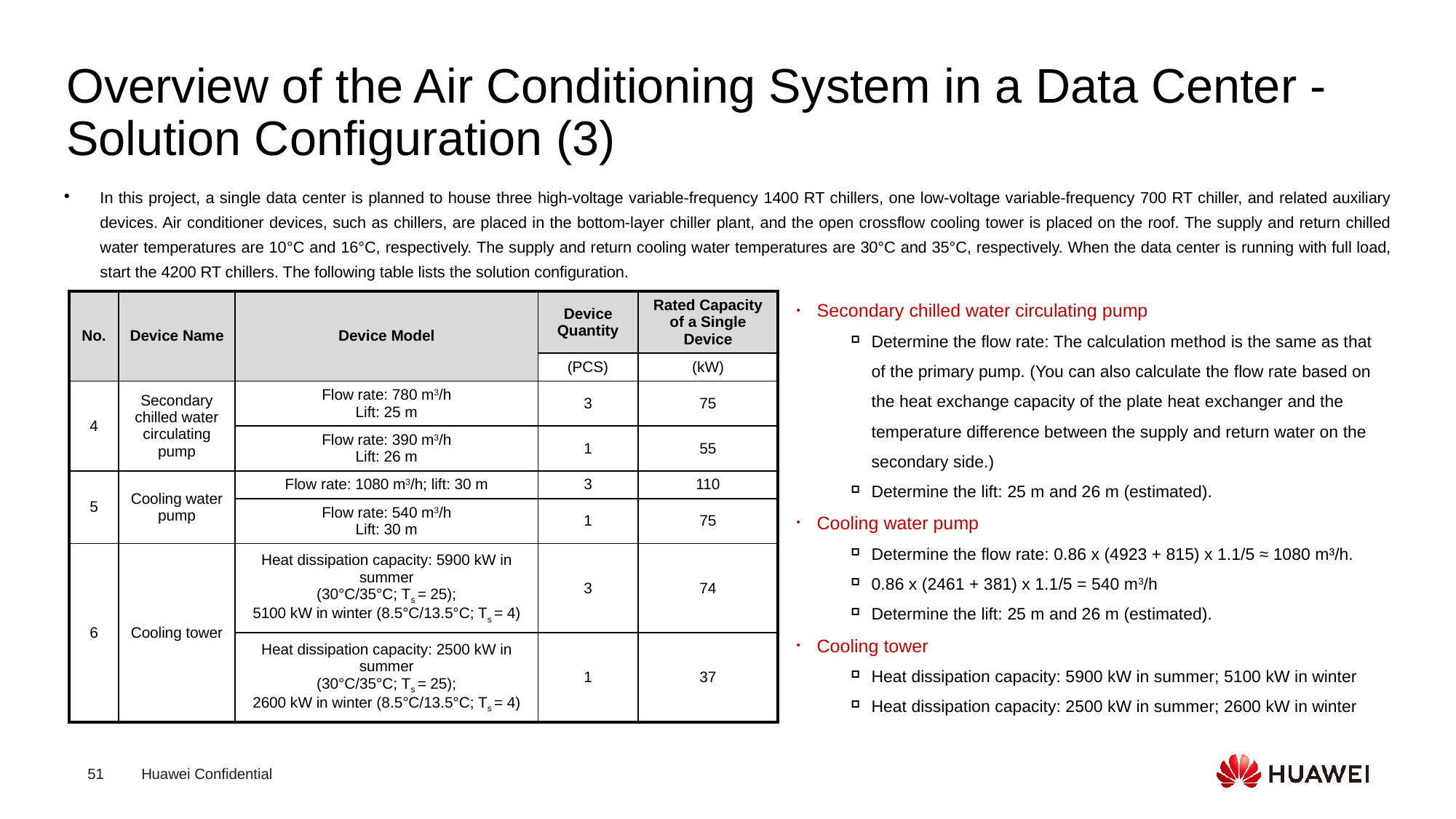

# Overview of the Air Conditioning System in a Data Center - Solution Configuration (3)
In this project, a single data center is planned to house three high-voltage variable-frequency 1400 RT chillers, one low-voltage variable-frequency 700 RT chiller, and related auxiliary devices. Air conditioner devices, such as chillers, are placed in the bottom-layer chiller plant, and the open crossflow cooling tower is placed on the roof. The supply and return chilled water temperatures are 10°C and 16°C, respectively. The supply and return cooling water temperatures are 30°C and 35°C, respectively. When the data center is running with full load, start the 4200 RT chillers. The following table lists the solution configuration.
Secondary chilled water circulating pump
Determine the flow rate: The calculation method is the same as that of the primary pump. (You can also calculate the flow rate based on the heat exchange capacity of the plate heat exchanger and the temperature difference between the supply and return water on the secondary side.)
Determine the lift: 25 m and 26 m (estimated).
Cooling water pump
Determine the flow rate: 0.86 x (4923 + 815) x 1.1/5 ≈ 1080 m³/h.
0.86 x (2461 + 381) x 1.1/5 = 540 m3/h
Determine the lift: 25 m and 26 m (estimated).
Cooling tower
Heat dissipation capacity: 5900 kW in summer; 5100 kW in winter
Heat dissipation capacity: 2500 kW in summer; 2600 kW in winter
| No. | Device Name | Device Model | Device Quantity | Rated Capacity of a Single Device |
| --- | --- | --- | --- | --- |
|  |  |  | (PCS) | (kW) |
| 4 | Secondary chilled water circulating pump | Flow rate: 780 m3/h Lift: 25 m | 3 | 75 |
|  |  | Flow rate: 390 m3/h Lift: 26 m | 1 | 55 |
| 5 | Cooling water pump | Flow rate: 1080 m3/h; lift: 30 m | 3 | 110 |
|  |  | Flow rate: 540 m3/h Lift: 30 m | 1 | 75 |
| 6 | Cooling tower | Heat dissipation capacity: 5900 kW in summer (30°C/35°C; Ts = 25); 5100 kW in winter (8.5°C/13.5°C; Ts = 4) | 3 | 74 |
|  |  | Heat dissipation capacity: 2500 kW in summer (30°C/35°C; Ts = 25); 2600 kW in winter (8.5°C/13.5°C; Ts = 4) | 1 | 37 |